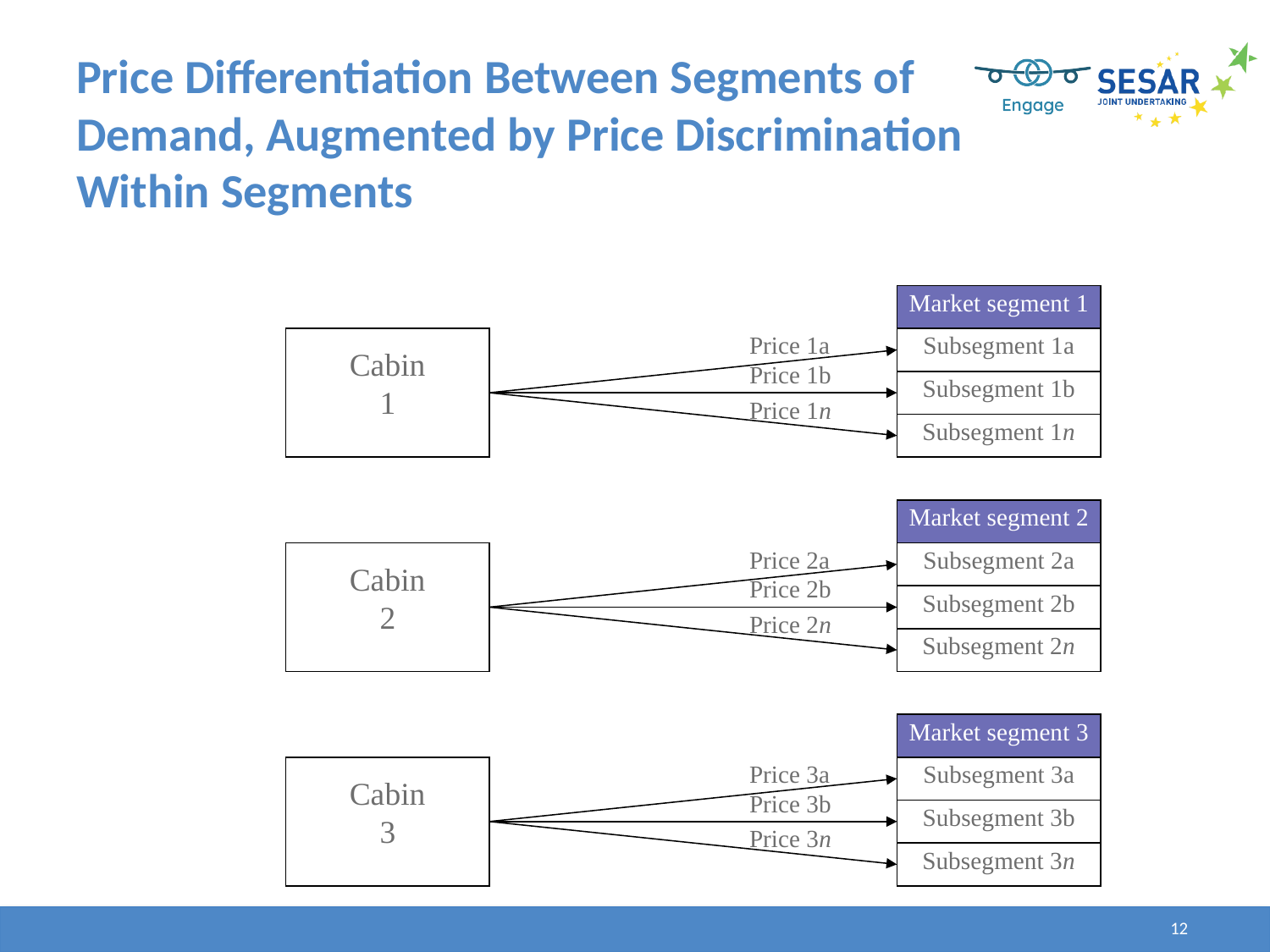

# Price Differentiation Between Segments of Demand, Augmented by Price Discrimination Within Segments
Market segment 1
Cabin
1
Price 1a
Subsegment 1a
Price 1b
Subsegment 1b

Price 1n
Subsegment 1n

Market segment 2
Cabin
2
Price 2a
Subsegment 2a
Price 2b
Subsegment 2b

Price 2n
Subsegment 2n

Market segment 3
Cabin
3
Price 3a
Subsegment 3a
Price 3b
Subsegment 3b

Price 3n
Subsegment 3n

12